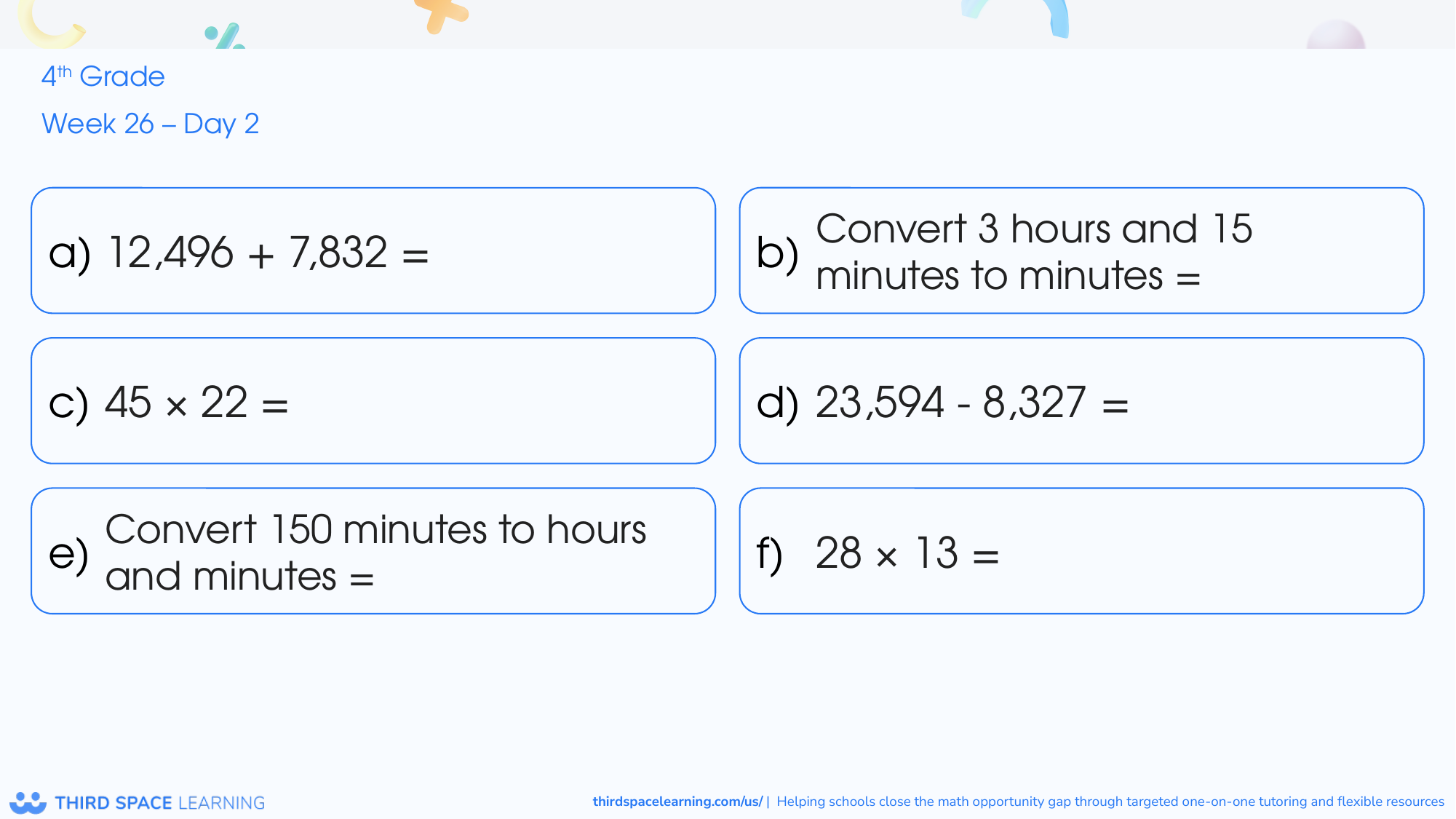

4th Grade
Week 26 – Day 2
12,496 + 7,832 =
Convert 3 hours and 15 minutes to minutes =
45 × 22 =
23,594 - 8,327 =
Convert 150 minutes to hours and minutes =
28 × 13 =